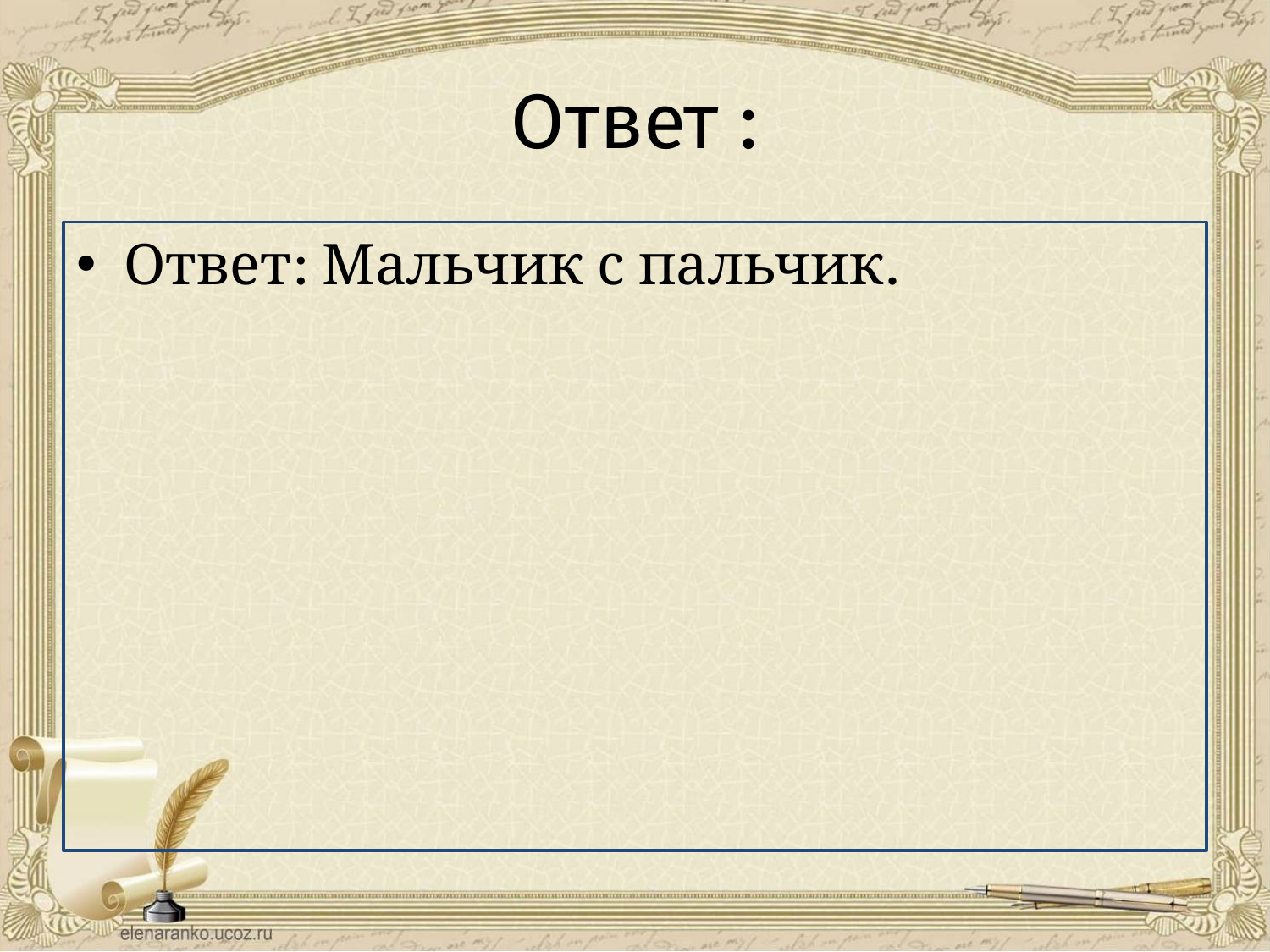

# Ответ :
Ответ: Мальчик с пальчик.